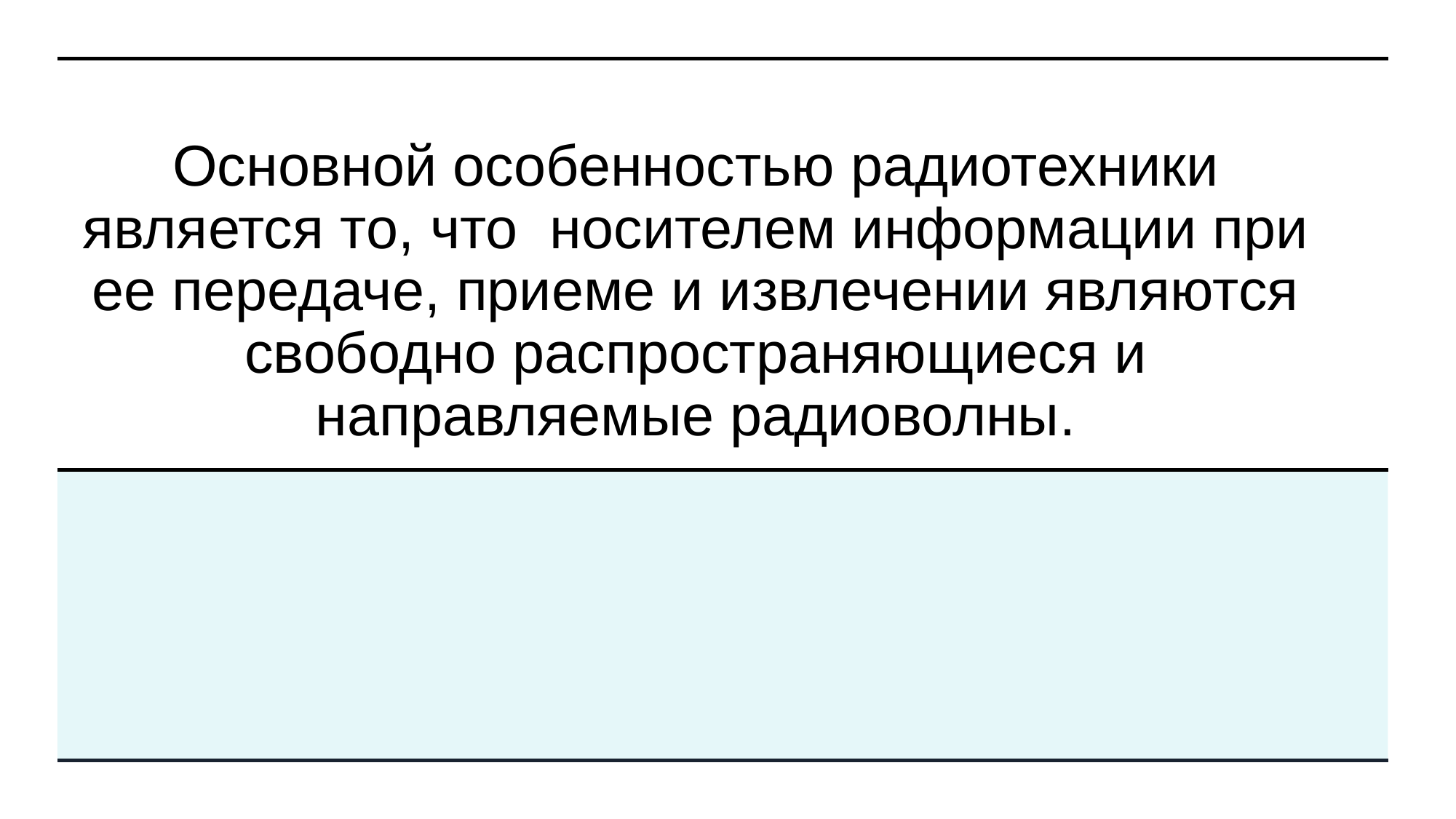

# Основной особенностью радиотехники является то, что  носителем информации при ее передаче, приеме и извлечении являются свободно распространяющиеся и направляемые радиоволны.